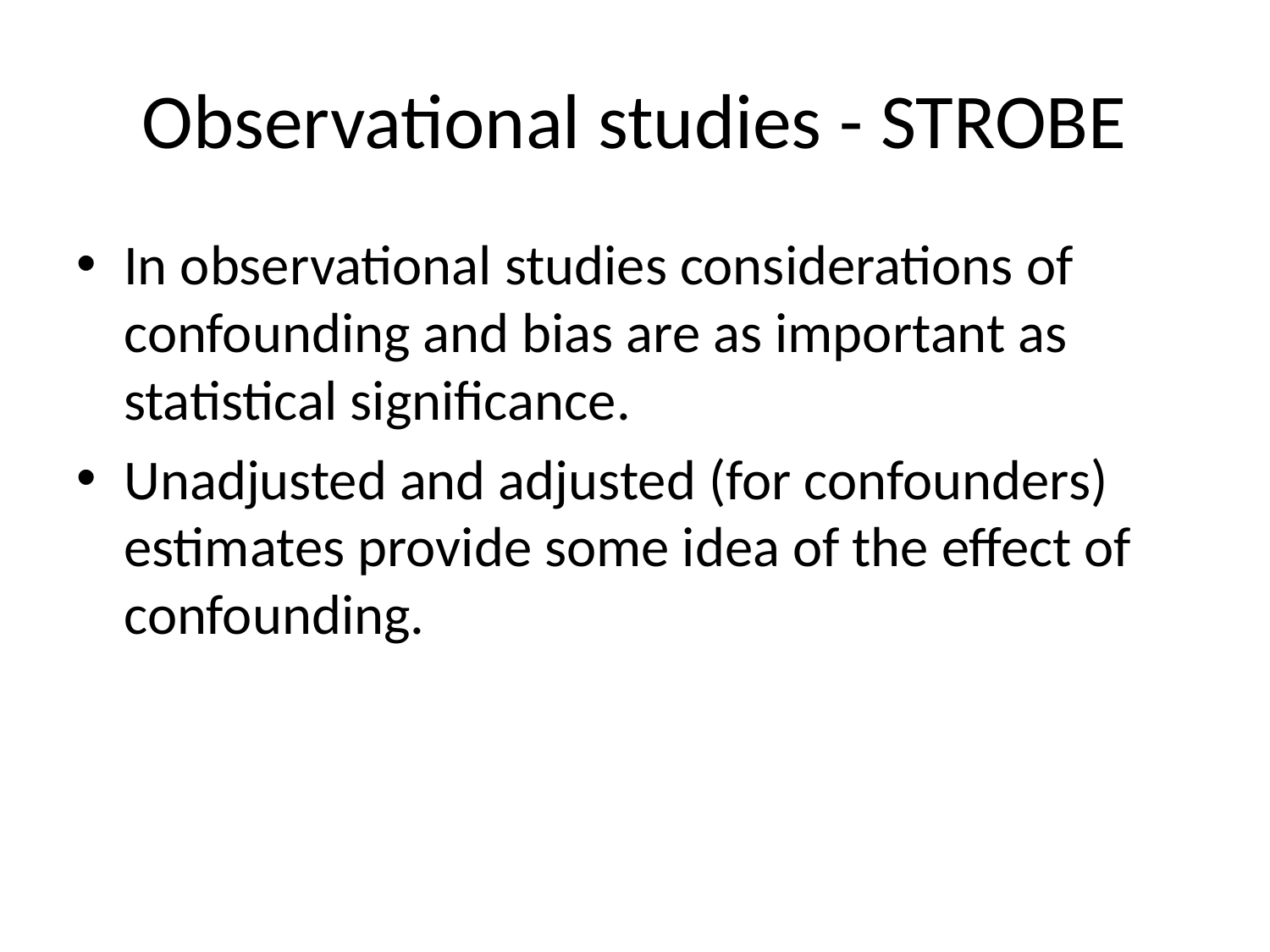

# Observational studies - STROBE
In observational studies considerations of confounding and bias are as important as statistical significance.
Unadjusted and adjusted (for confounders) estimates provide some idea of the effect of confounding.